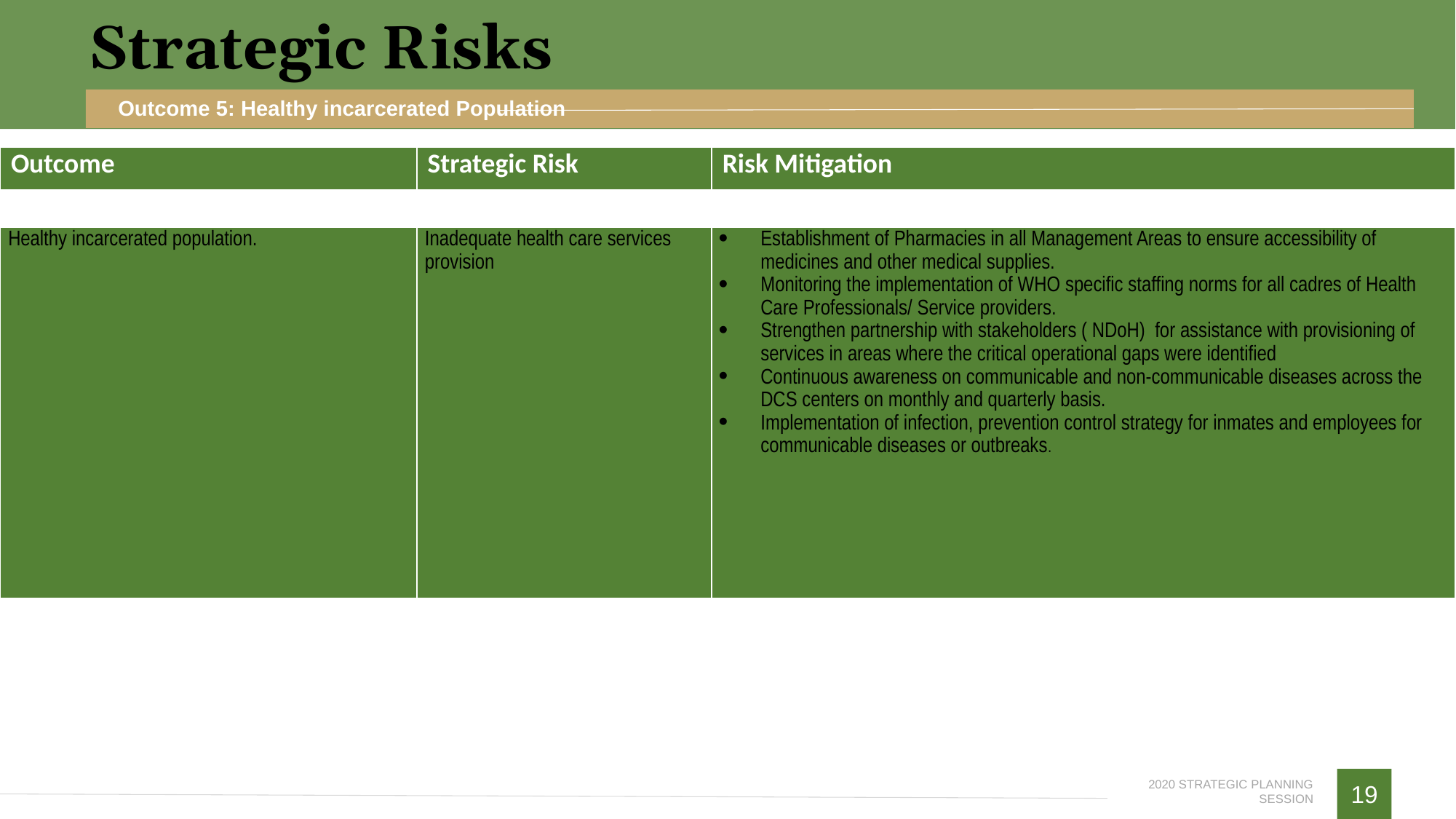

Strategic Risks
Outcome 5: Healthy incarcerated Population
| Outcome | Strategic Risk | Risk Mitigation |
| --- | --- | --- |
|  |  |  |
| Healthy incarcerated population. | Inadequate health care services provision | Establishment of Pharmacies in all Management Areas to ensure accessibility of medicines and other medical supplies. Monitoring the implementation of WHO specific staffing norms for all cadres of Health Care Professionals/ Service providers. Strengthen partnership with stakeholders ( NDoH) for assistance with provisioning of services in areas where the critical operational gaps were identified Continuous awareness on communicable and non-communicable diseases across the DCS centers on monthly and quarterly basis. Implementation of infection, prevention control strategy for inmates and employees for communicable diseases or outbreaks. |
|  |  |  |